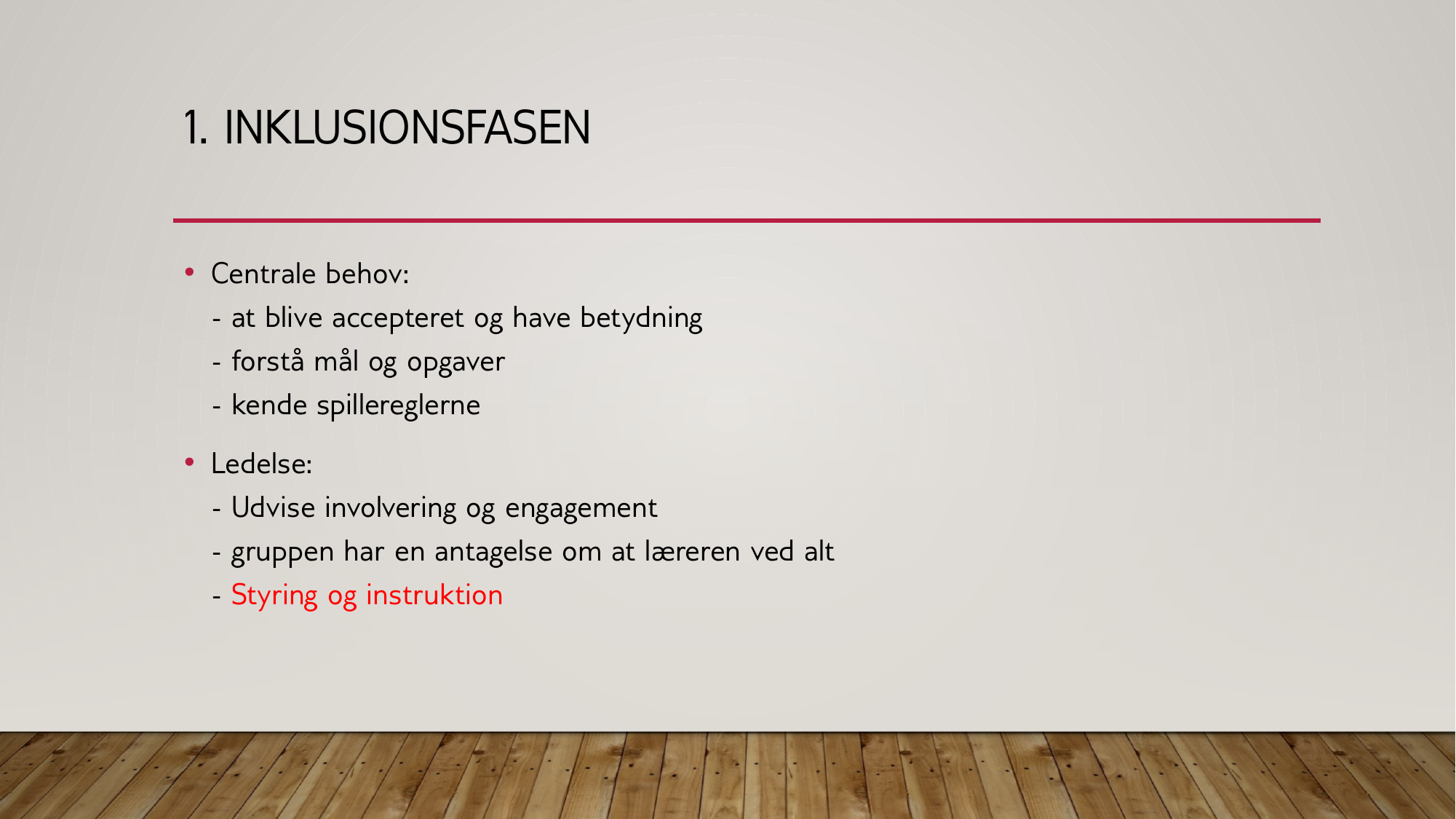

# 1. Inklusionsfasen
Centrale behov:
- at blive accepteret og have betydning
- forstå mål og opgaver
- kende spillereglerne
Ledelse:
- Udvise involvering og engagement
- gruppen har en antagelse om at læreren ved alt
- Styring og instruktion